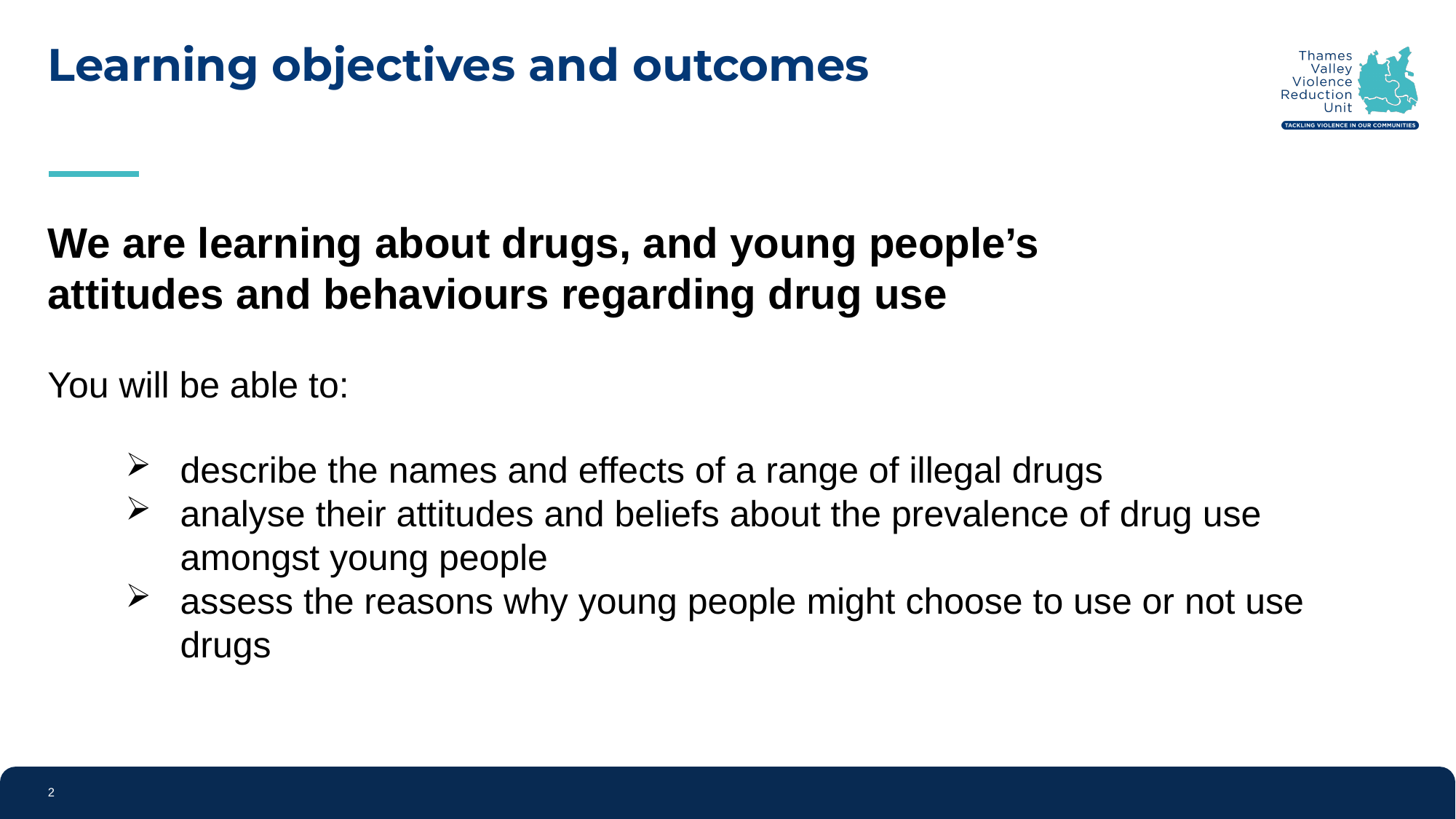

# Learning objectives and outcomes
We are learning about drugs, and young people’s attitudes and behaviours regarding drug use

You will be able to:

describe the names and effects of a range of illegal drugs
analyse their attitudes and beliefs about the prevalence of drug use amongst young people
assess the reasons why young people might choose to use or not use drugs
2